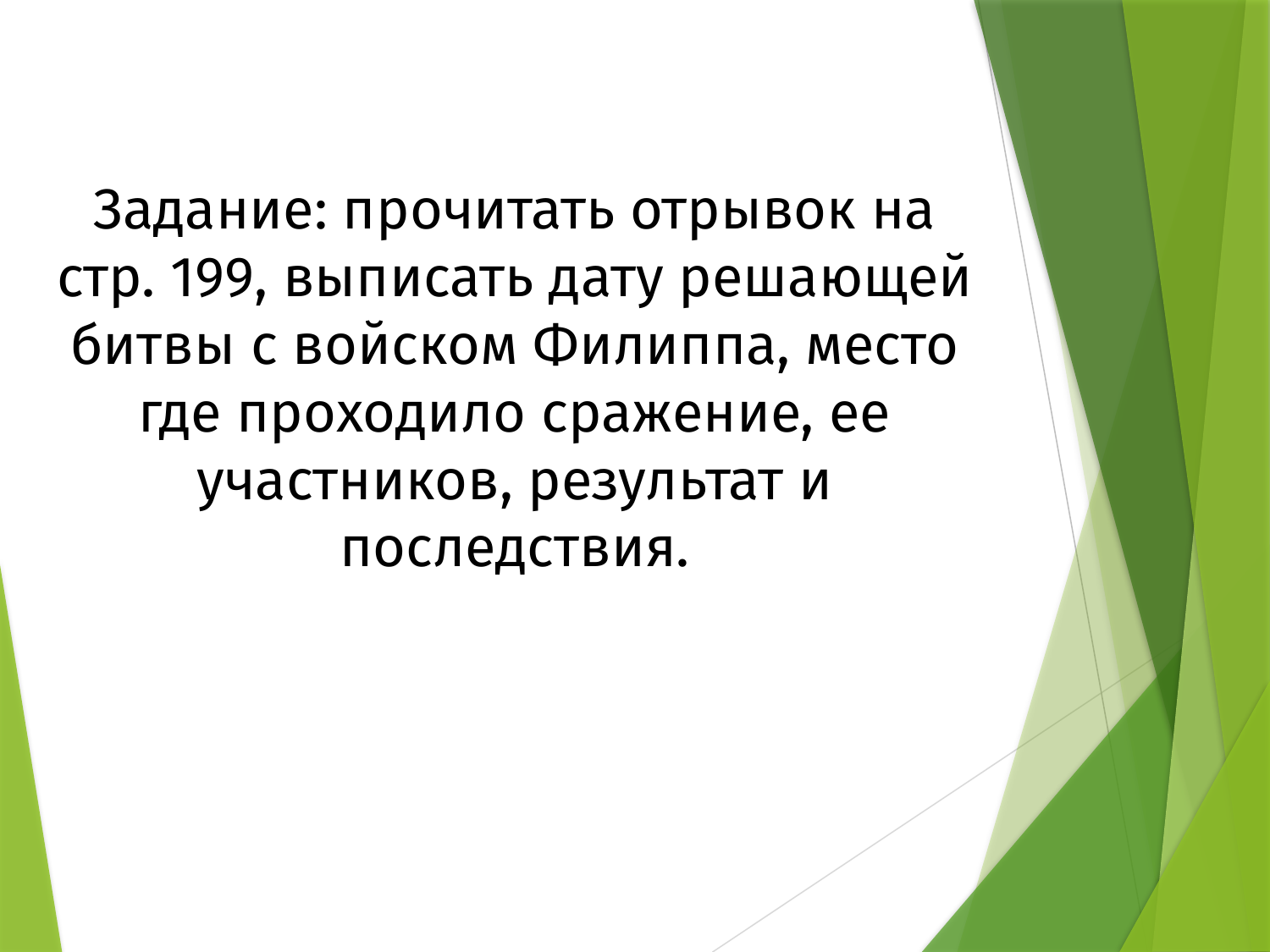

Задание: прочитать отрывок на стр. 199, выписать дату решающей битвы с войском Филиппа, место где проходило сражение, ее участников, результат и последствия.